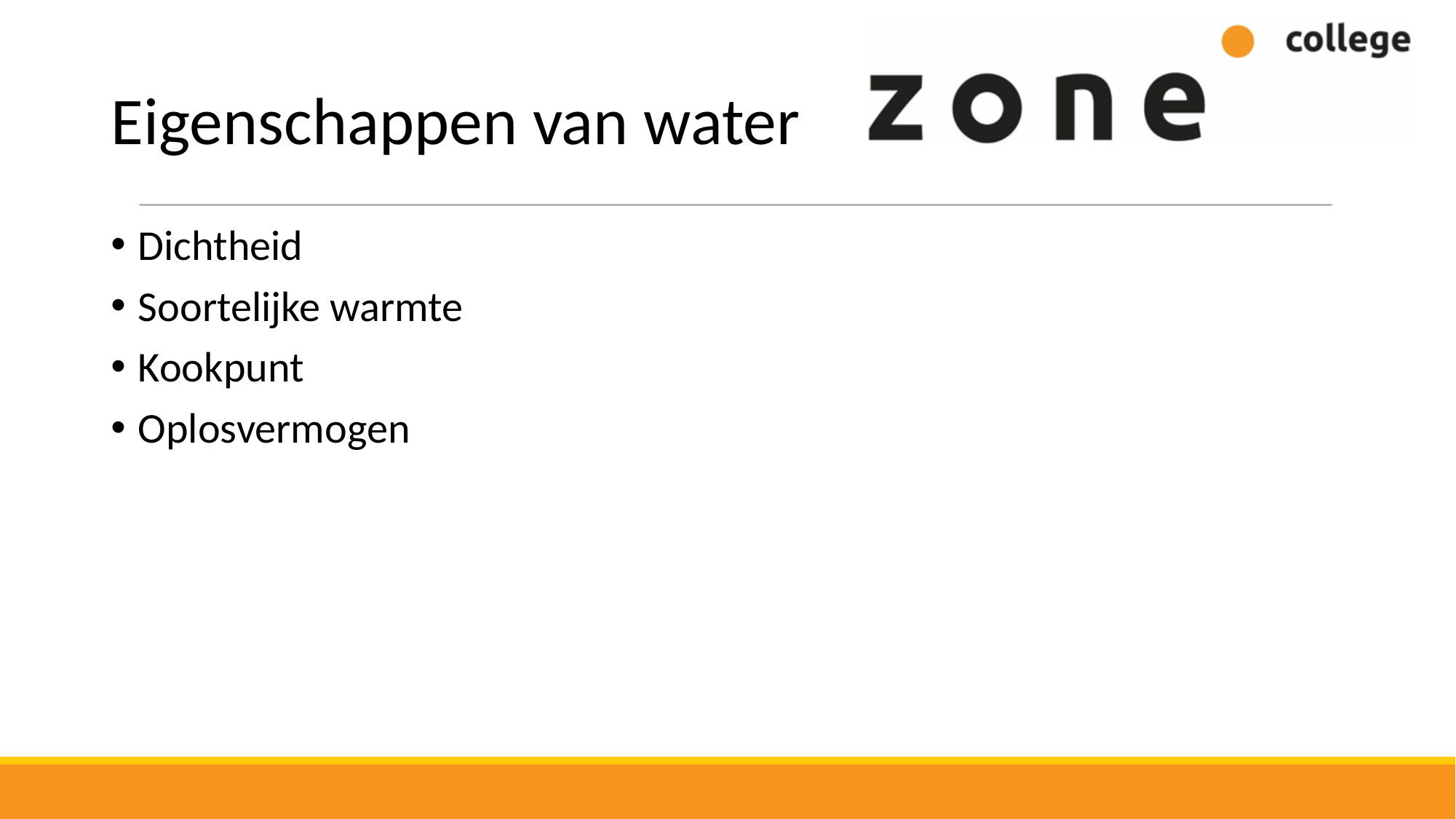

# Eigenschappen van water
Dichtheid
Soortelijke warmte
Kookpunt
Oplosvermogen